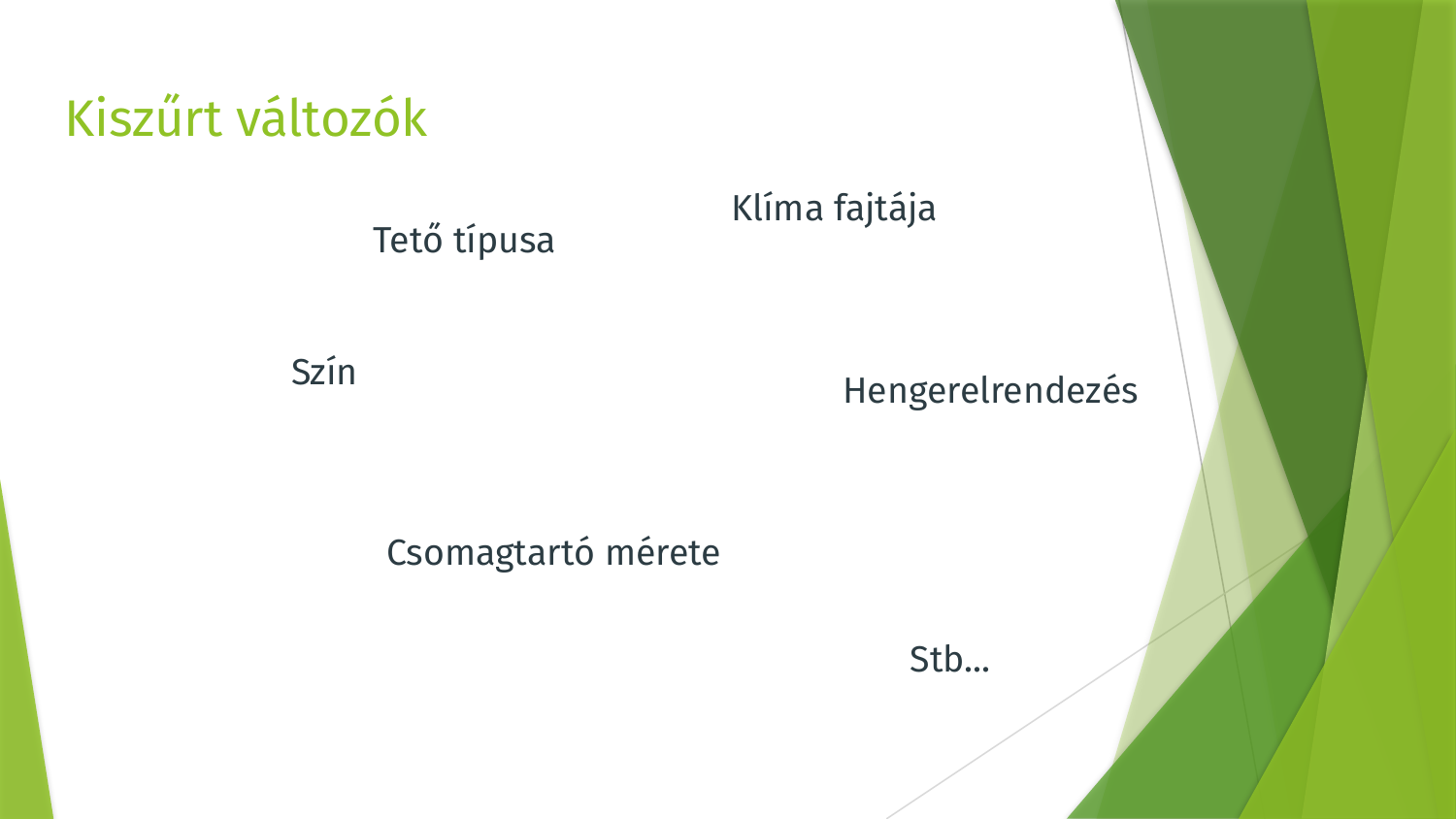

# Kiszűrt változók
Klíma fajtája
Tető típusa
Szín
Hengerelrendezés
Csomagtartó mérete
Stb...